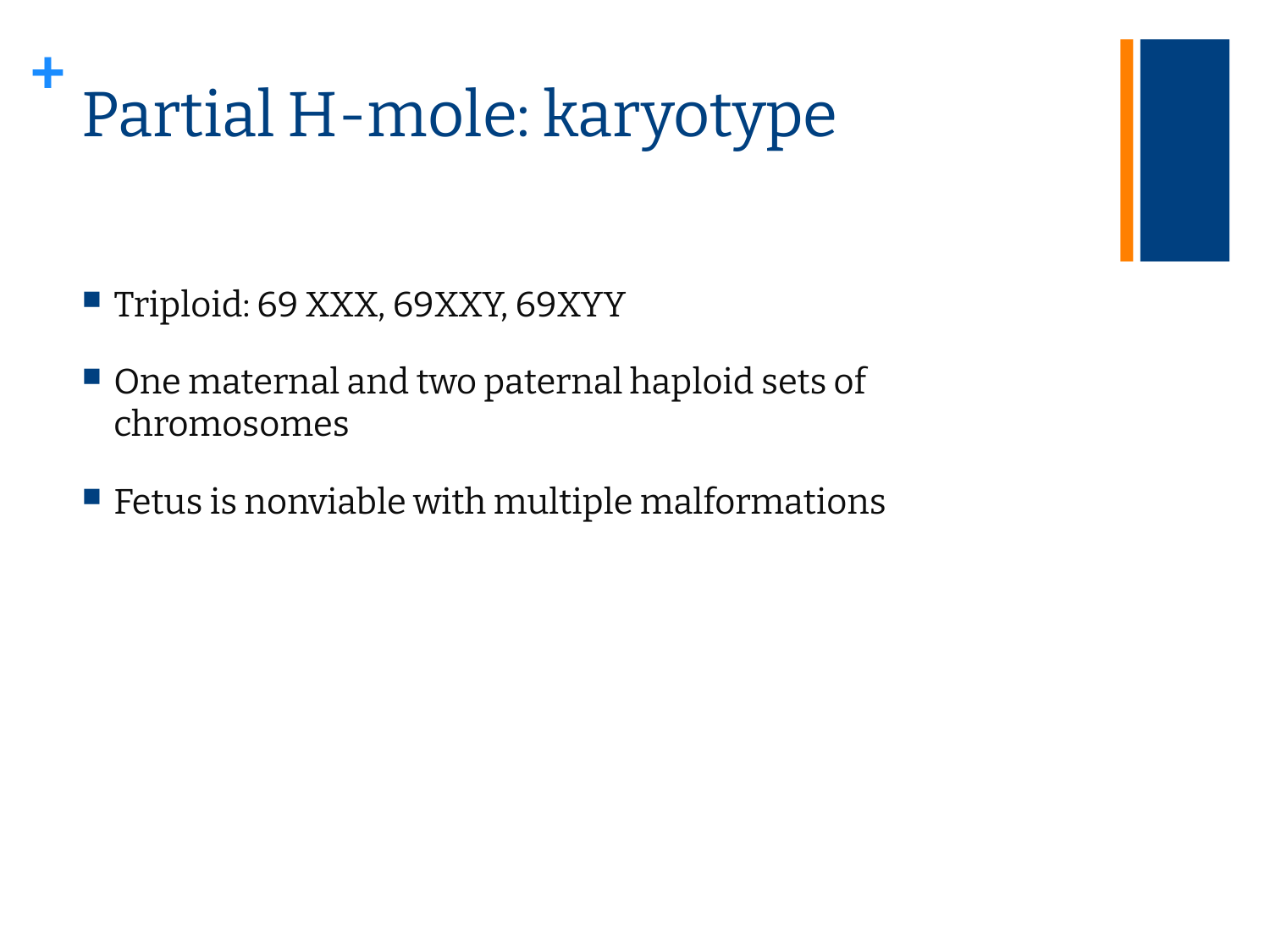

# Partial H-mole: karyotype
Triploid: 69 XXX, 69XXY, 69XYY
One maternal and two paternal haploid sets of chromosomes
Fetus is nonviable with multiple malformations